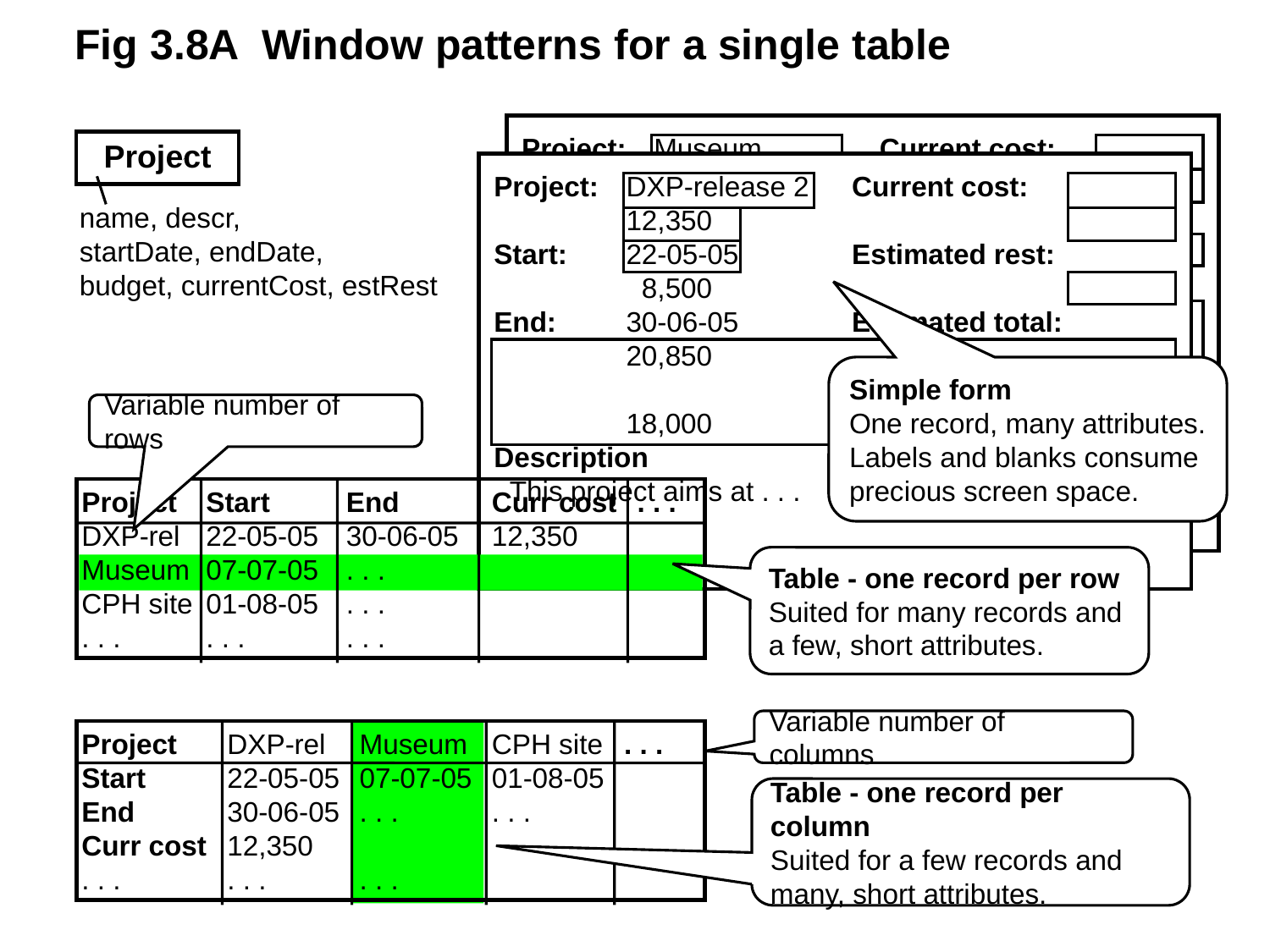

Fig 3.8A  Window patterns for a single table
Project:	Museum 	Current cost:	2,300
Start:	xx-xx-xx	Estimated rest:	  8,500
End:	xx-xx-xx	Estimated total:	20,850
		Budget:	18,000
Description
  This project aims at . . .

Project
Project:	DXP-release 2	Current cost:	12,350
Start:	22-05-05	Estimated rest:	  8,500
End:	30-06-05	Estimated total:	20,850
		Budget:	18,000
Description
  This project aims at . . .

name, descr,
startDate, endDate,
budget, currentCost, estRest
Simple form
One record, many attributes.
Labels and blanks consume
precious screen space.
Variable number of rows
Project	Start	End	Curr cost	. . .
DXP-rel	22-05-05	30-06-05	12,350
Museum	07-07-05	. . .
CPH site	01-08-05	. . .
. . .	. . .	. . .

Table - one record per row
Suited for many records and
a few, short attributes.
Variable number of columns
Project	DXP-rel	Museum	CPH site	. . .
Start	22-05-05	07-07-05	01-08-05
End	30-06-05	. . .	. . .
Curr cost	12,350
. . .	. . .	. . .

Table - one record per column
Suited for a few records and
many, short attributes.